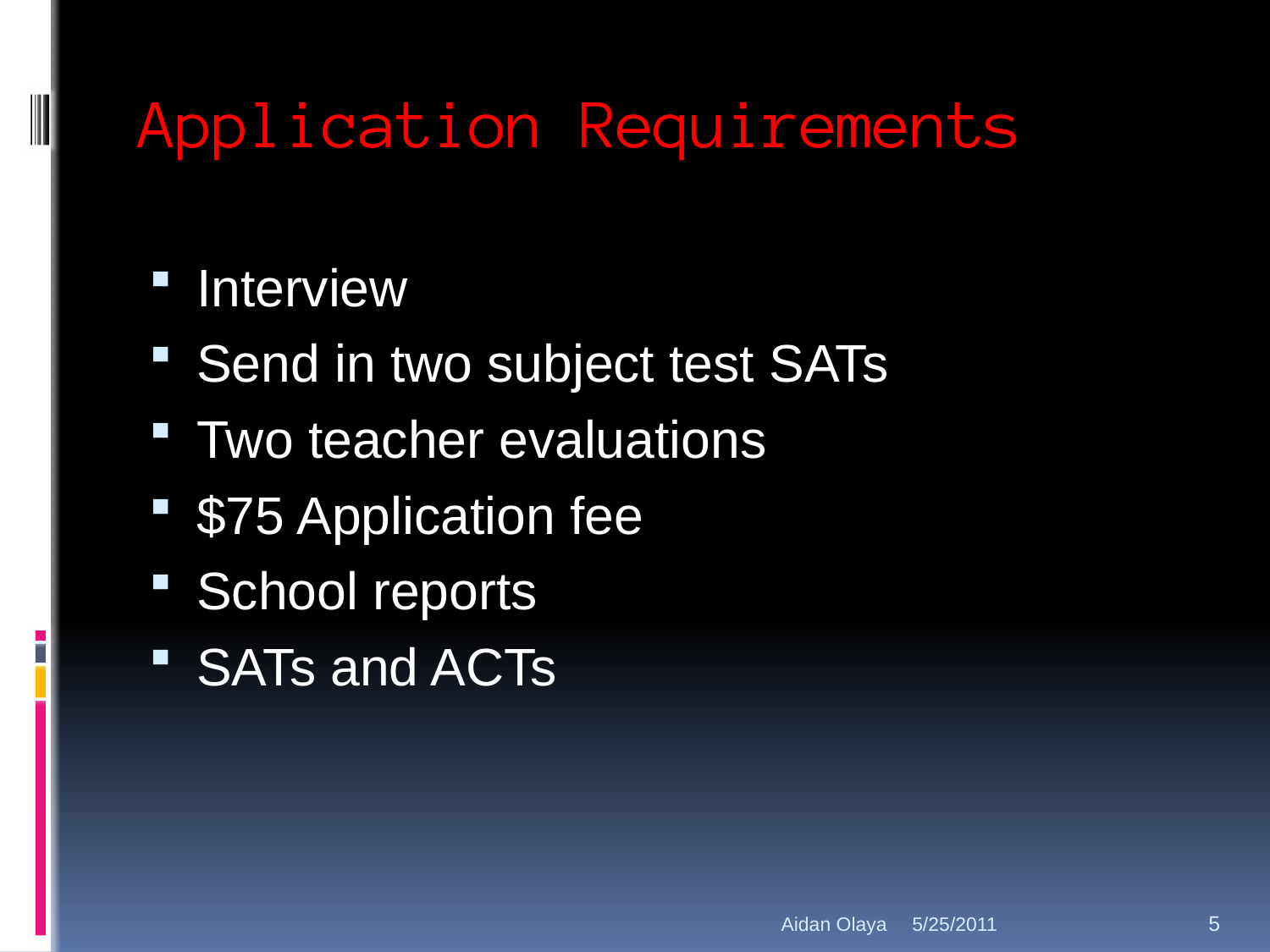

# Application Requirements
Interview
Send in two subject test SATs
Two teacher evaluations
$75 Application fee
School reports
SATs and ACTs
Aidan Olaya
5/25/2011
5